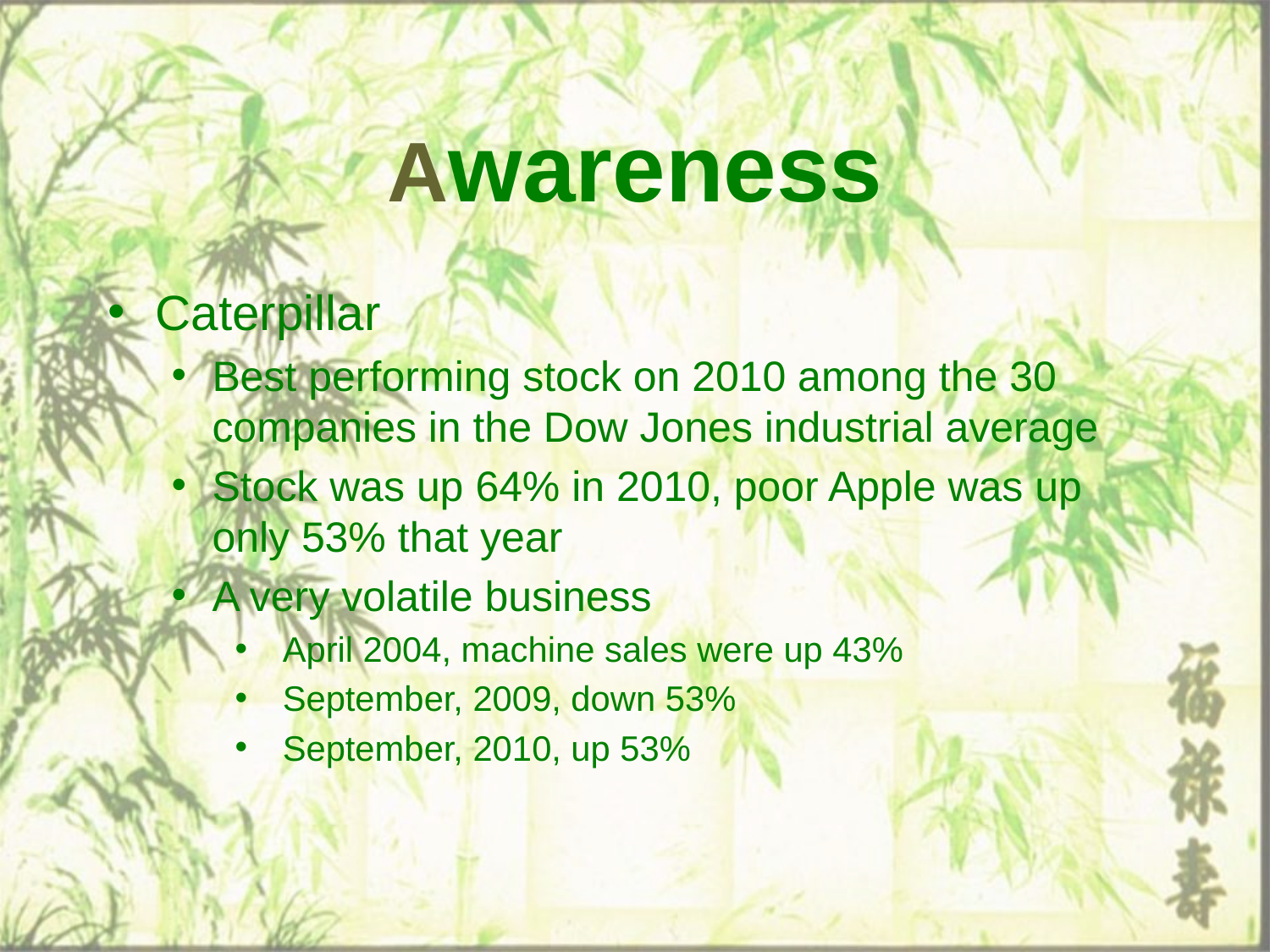

# Awareness
Caterpillar
Best performing stock on 2010 among the 30 companies in the Dow Jones industrial average
Stock was up 64% in 2010, poor Apple was up only 53% that year
A very volatile business
April 2004, machine sales were up 43%
September, 2009, down 53%
September, 2010, up 53%